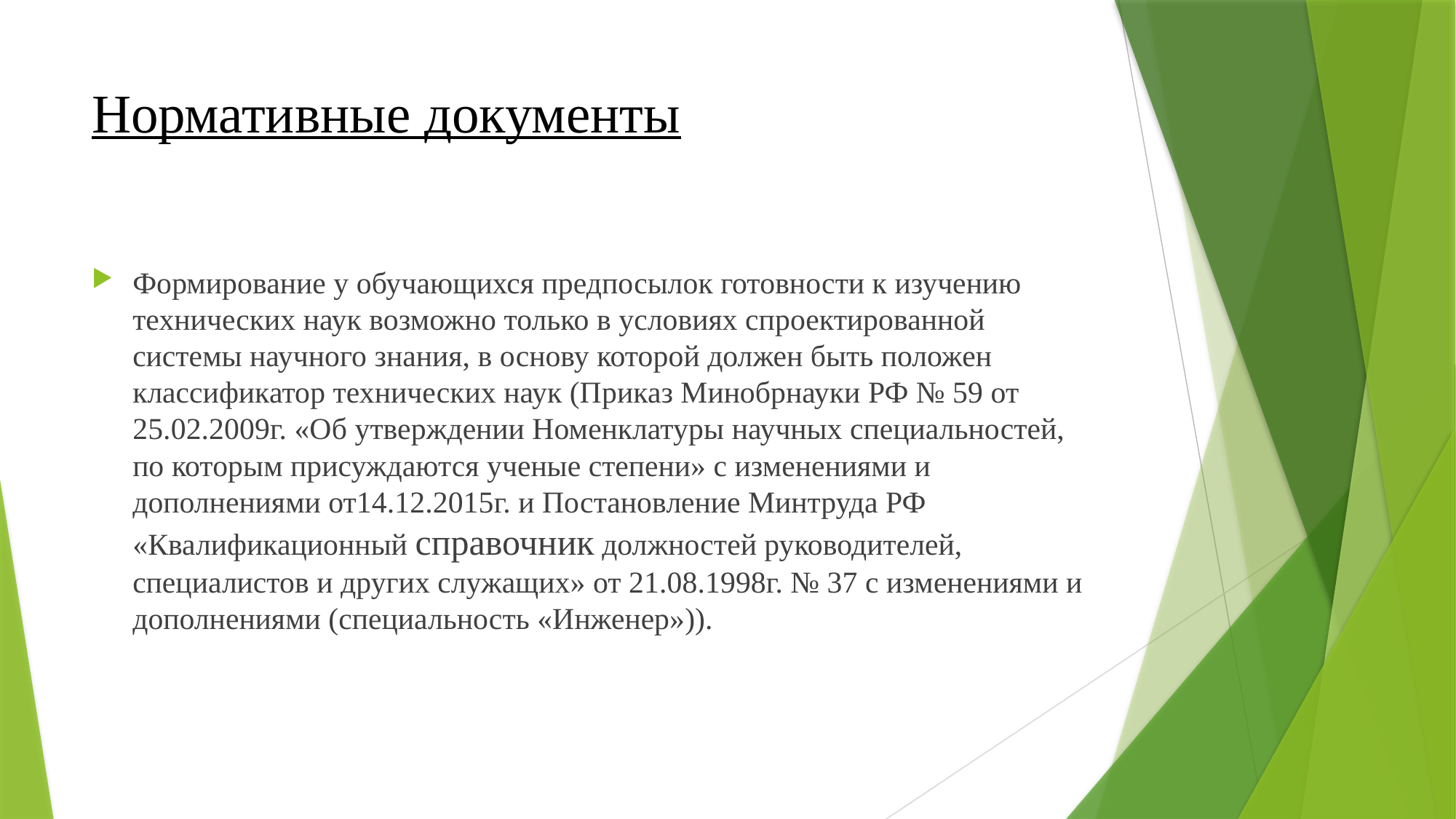

# Нормативные документы
Формирование у обучающихся предпосылок готовности к изучению технических наук возможно только в условиях спроектированной системы научного знания, в основу которой должен быть положен классификатор технических наук (Приказ Минобрнауки РФ № 59 от 25.02.2009г. «Об утверждении Номенклатуры научных специальностей, по которым присуждаются ученые степени» с изменениями и дополнениями от14.12.2015г. и Постановление Минтруда РФ «Квалификационный справочник должностей руководителей, специалистов и других служащих» от 21.08.1998г. № 37 с изменениями и дополнениями (специальность «Инженер»)).